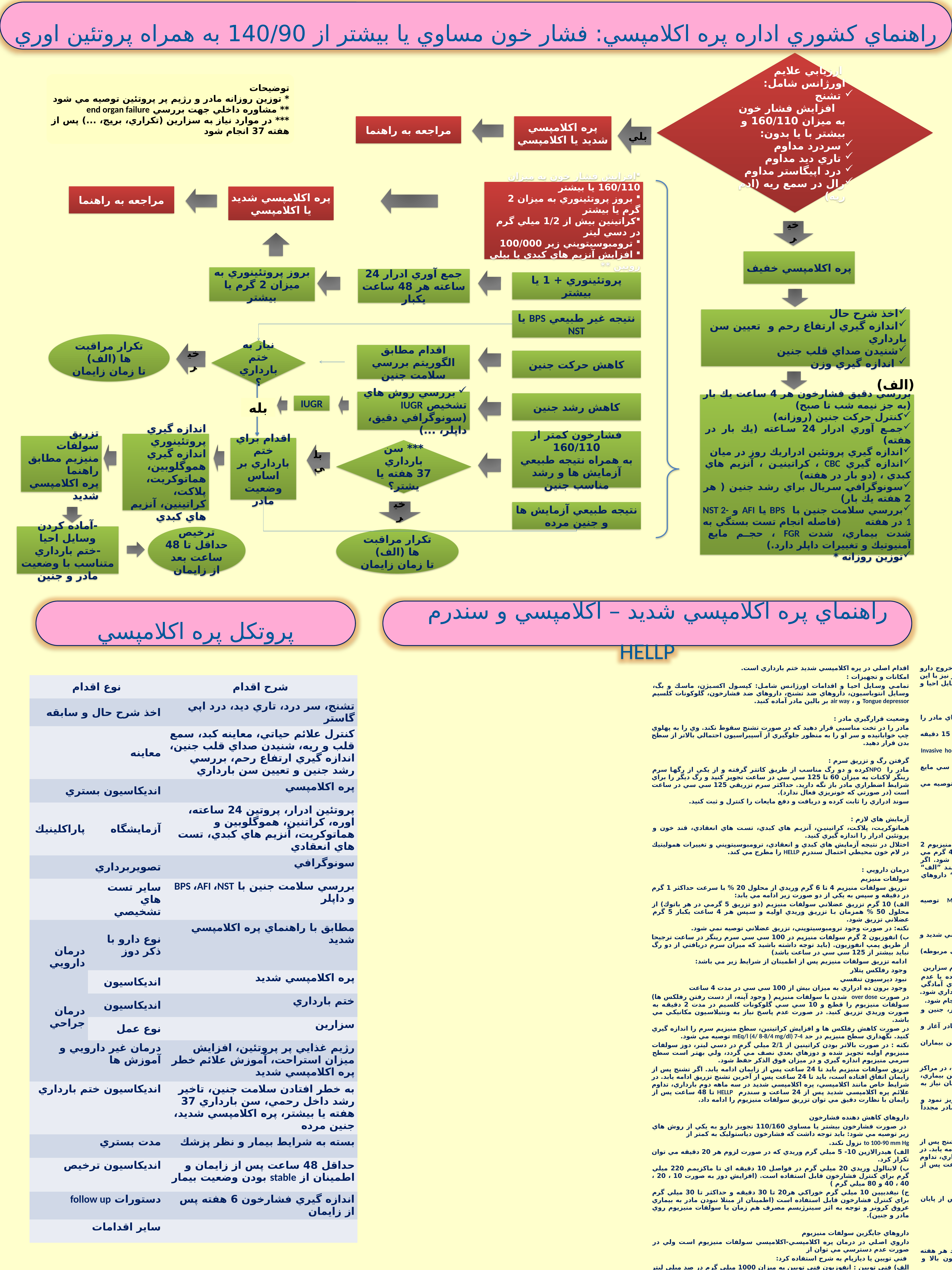

راهنماي كشوري اداره پره اكلامپسي: فشار خون مساوي يا بيشتر از 140/90 به همراه پروتئين اوري

   ارزيابي علايم اورژانس شامل:
 تشنج
     افزايش فشار خون به ميزان 160/110 و بيشتر با يا بدون:
 سردرد مداوم
 تاري ديد مداوم
 درد اپيگاستر مداوم
رال در سمع ريه (ادم ريه)

توضيحات
* توزين روزانه مادر و رژيم پر پروتئين توصيه مي شود
** مشاوره داخلي جهت بررسي end organ failure
*** در موارد نياز به سزارين (تكراري، بريج، ...) پس از هفته 37 انجام شود
مراجعه به راهنما
پره اكلامپسي شديد يا اكلامپسي
بلي

افزايش فشار خون به ميزان 160/110 يا بيشتر
 بروز پروتئينوري به ميزان 2 گرم يا بيشتر
كراتينين بيش از 1/2 ميلي گرم در دسي ليتر
 ترومبوسيتوپني زير 100/000
 افزايش آنزيم هاي كبدي يا بيلي روبين **
مراجعه به راهنما
پره اكلامپسي شديد يا اكلامپسي

خير

پره اكلامپسي خفيف
بروز پروتئينوري به
ميزان 2 گرم يا بيشتر
جمع آوري ادرار 24 ساعته هر 48 ساعت يكبار

پروتئينوري + 1 يا بيشتر

اخذ شرح حال
اندازه گيري ارتفاع رحم و  تعيين سن  بارداري
شنيدن صداي قلب جنين
 اندازه گيري وزن
نتيجه غير طبيعي BPS يا NST
تكرار مراقبت ها (الف)
تا زمان زايمان
نياز به ختم بارداري؟
خير
اقدام مطابق الگوريتم بررسي
سلامت جنين

كاهش حركت جنين

(الف)
 بررسي روش هاي تشخيص IUGR (سونوگرافي دقيق، داپلر، ...)
كاهش رشد جنين
بررسي دقيق فشارخون هر 4 ساعت يك بار (به جز نيمه شب تا صبح)
كنترل حركت جنين (روزانه)
جمع آوري ادرار 24 ساعته (يك بار در هفته)
اندازه گيري پروتئين ادراريك روز در ميان
اندازه گيري CBC ، كراتينين ، آنزيم هاي كبدي ، (دو بار در هفته)
سونوگرافي سريال براي رشد جنين ( هر 2 هفته يك بار)
بررسي سلامت جنين با  BPS يا AFI و NST 2-1 در هفته       (فاصله انجام تست بستگي به شدت بيماري،‌ شدت FGR ، حجم مايع آمنيوتيك و تغييرات داپلر دارد.)
توزين روزانه *

IUGR

بله
فشارخون كمتر از 160/110
به همراه نتيجه طبيعي آزمايش ها و رشد مناسب جنين
اندازه گيري پروتئينوري اندازه گيري هموگلوبين، هماتوكريت، پلاكت، كراتينين، آنزيم هاي كبدي
تزريق سولفات
منيزيم مطابق راهنما
پره اكلامپسي شديد
اقدام براي ختم
بارداري بر اساس وضعيت مادر
*** سن بارداري
37 هفته يا يشتر؟

بلي

خير
نتيجه طبيعي آزمايش ها
و جنين مرده

-آماده كردن وسايل احيا
-ختم بارداري متناسب با وضعيت مادر و جنين
ترخيص حداقل تا 48 ساعت بعد از زايمان
تكرار مراقبت ها (الف)
تا زمان زايمان

پروتكل پره اكلامپسي
راهنماي پره اكلامپسي شديد – اكلامپسي و سندرم    HELLP
اقدام اصلي در پره اكلامپسي شديد ختم بارداري است.
امكانات و تجهيزات :
تمامي وسايل احيا و اقدامات اورژانس شامل: كپسول اكسيژن، ماسك و بگ، وسايل انتوباسيون، داروهاي ضد تشنج، داروهاي ضد فشارخون، گلوكونات كلسيم Tongue depressor و ، air way بر بالين مادر آماده كنيد.

وضعيت قرارگيري مادر :
مادر را در تخت مناسبي قرار دهيد كه در صورت تشنج سقوط نكند. وي را به پهلوي چپ خوابانيده و سر او را به منظور جلوگيري از آسپيراسيون احتمالي بالاتر از سطح بدن قرار دهيد.

گرفتن رگ و تزريق سرم :
مادر را  NPOكرده و دو رگ مناسب از طريق كاتتر گرفته و از يكي از رگها سرم رينگر لاكتات به ميزان 60 تا 125 سي سي در ساعت تجويز كنيد و رگ ديگر را براي شرايط اضطراري مادر باز نگه داريد. حداكثر سرم تزريقي 125 سي سي در ساعت است (در صورتي كه خونريزي فعال ندارد).
سوند ادراري را ثابت كرده و دريافت و دفع مايعات را كنترل و ثبت كنيد.

آزمايش هاي لازم :
هماتوكريت، پلاكت، كراتينين، آنزيم هاي كبدي، تست هاي انعقادي، قند خون و پروتئين ادرار را اندازه گيري كنيد.
اختلال در نتيجه آزمايش هاي كبدي و انعقادي، ترومبوسيتوپني و تغييرات هموليتيك در لام خون محيطي احتمال سندرم HELLP را مطرح مي كند.

درمان دارويي :
سولفات منيزيم
 تزريق سولفات منيزيم 4 تا 6 گرم وريدي از محلول 20 % با سرعت حداكثر 1 گرم در دقيقه و سپس به يكي از دو صورت زير ادامه مي يابد:
الف) 10 گرم تزريق عضلاني سولفات منيزيم (دو تزريق 5 گرمي در هر باتوك) از محلول 50 % همزمان با تزريق وريدي اوليه و سپس هر 4 ساعت يكبار 5 گرم عضلاني تزريق شود.
نكته: در صورت وجود ترومبوسيتوپني، تزريق عضلاني توصيه نمي شود.
ب) انفوزيون 2 گرم سولفات منيزيم در 100 سي سي سرم رينگر در ساعت ترجيحا از طريق پمپ انفوزيون. (بايد توجه داشته باشيد كه ميزان سرم دريافتي از دو رگ نبايد بيشتر از 125 سي سي در ساعت باشد)
 ادامه تزريق سولفات منيزيم پس از اطمينان از شرايط زير مي باشد:
 وجود رفلكس پتلار
 نبود دپرسيون تنفسي
 وجود برون ده ادراري به ميزان بيش از 100 سي سي در مدت 4 ساعت
در صورت over dose  شدن با سولفات منيزيم ( وجود آپنه، از دست رفتن رفلكس ها) سولفات منيزيوم را قطع و 10 سي سي گلوكونات كلسيم در مدت 2 دقيقه به صورت وريدي تزريق كنيد. در صورت عدم پاسخ نياز به ونتيلاسيون مكانيكي مي باشد.
در صورت كاهش رفلكس ها و افزايش كراتينين، سطح منيزيم سرم را اندازه گيري كنيد. نگهداري سطح منيزيم در حد mEq/l (4/ 8-8/4 mg/dl) 7-4 توصيه مي شود.
نكته : در صورت بالاتر بودن كراتينين از 2/1 ميلي گرم در دسي ليتر، دوز سولفات منيزيوم اوليه تجويز شده و دوزهاي بعدي نصف مي گردد، ولي بهتر است سطح سرمي منيزيوم اندازه گيري و در ميزان فوق الذكر حفظ شود.
تزريق سولفات منيزيم بايد تا 24 ساعت پس از زايمان ادامه يابد. اگر تشنج پس از زايمان اتفاق افتاده است، بايد تا 24 ساعت پس از آخرين تشنج تزريق ادامه يابد. در شرايط خاص مانند اكلامپسي، پره اكلامپسي شديد در سه ماهه دوم بارداري، تداوم علائم پره اكلامپسي شديد پس از 24 ساعت و سندرم  HELLP تا 48 ساعت پس از زايمان با نظارت دقيق مي توان تزريق سولفات منيزيوم را ادامه داد.

داروهاي كاهش دهنده فشارخون
 در صورت فشارخون بيشتر يا مساوي 110/160 تجويز دارو به يكي از روش هاي زير توصيه مي شود: بايد توجه داشت كه فشارخون دیاستولیک به كمتر از
to 100-90 mm Hg نزول نكند.
الف) هيدرالازين 10- 5 ميلي گرم وريدي كه در صورت لزوم هر 20 دقيقه مي توان تكرار كرد.
ب) لابتالول وريدي 20 ميلي گرم در فواصل 10 دقيقه اي تا ماكزيمم 220 ميلي گرم براي كنترل فشارخون قابل استفاده است. (افزايش دوز به صورت 10 ، 20 ، 40 ، 40 و 80 ميلي گرم )
ج) نيفديپين 10 ميلي گرم خوراكي هر20 تا 30 دقيقه و حداكثر تا 30 ميلي گرم براي كنترل فشارخون قابل استفاده است (اطمينان از مبتلا نبودن مادر به بيماري عروق كرونر و توجه به اثر سينرژيسم مصرف هم زمان با سولفات منيزيوم روي مادر و جنين).

داروهاي جايگزين سولفات منيزيوم
داروي اصلي در درمان پره اكلامپسي-اكلامپسي سولفات منيزيوم است ولي در صورت عدم دسترسي مي توان از
 فني تويين يا ديازپام به شرح استفاده كرد:
الف) فني تويين : انفوزيون فني تويين به ميزان 1000 ميلي گرم در صد ميلي ليتر سرم نمكي ( منع مصرف سرم قندي) در يك ساعت و سپس 10 ساعت بعد 500 ميلي گرم فني تويين خوراكي در صورت هوشياري مادر تجويز كنيد.
ب) ديازپام: در موارد عدم دسترسي به سولفات منيزيوم و فني تويين مي توان از آمپول ديازپام استفاده كرد. ديازپام به ميزان 10 ميلي گرم وريدي و بسيار آهسته در مدت 2 دقيقه تزريق شود. در صورت تكرار تشنج دوز اوليه 10 ميلي گرم وريدي تكرار كنيد.  در حدي كه مادر را آرام ولي بيدار نگهدارد . اگر ميزان دريافتي بيش از 30 ميلي گرم در ساعت باشد امكان دپرسيون تنفسي مادر وجود دارد. بنابراين وجود وسايل احيا بر بالين مادر بسيار ضروري است.
نكته: مادر نبايد در 24 ساعت بيش از 100 ميلي گرم ديازپام دريافت نمايد.
اگر تزريق وريدي امكان پذير نباشد، ديازپام به صورت ركتال تجويز مي شود . يك سرنگ 10 سي سي بدون سر سوزن حاوي 20 ميلي گرم ديازپام را داخل ركتوم گذاشته، دارو را خالي نماييد. پس از تخليه دارو، سرنگ را به مدت 10 دقيقه در حالي كه باتوك ها نزديك به هم نگه داشته شده، خارج نكنيد. اين كار از خروج دارو جلوگيري مي كند. اگر تشنج مادر كنترل نشد مي توان 10 ميلي گرم ديگر نيز با اين روش تجويز كنيد. به علت امكان ايست قلبي در حين تزريق ديازپام، وسايل احيا و انفوزيون در دسترس باشد.

معاينات ضروري:
هر يك ساعت علائم حياتي و رفلكس ها را اندازه گيري و قاعده ريه هاي مادر را سمع و ثبت كنيد.
صداي قلب جنين را در ابتدا شنيده و سپس در زمان اينداكشن مادر هر 15 دقيقه كنترل كنيد.
در صورت بروز آنوري، ادم حاد ريه و تشنج بهتر است از  Invasive homodynamic monitoring استفاده كنيد.
در صورت بروز اليگوري طولاني و شديد fluid challenge test  با 500 سي سي مايع انجام مي شود. اگر حجم ادرار اصلاح نشد از     CVP  استفاده شود.
در صورت عدم هوشياري مادر انجام سي تي اسكن و مشاوره اعصاب توصيه مي شود.

اقدام در زمان تشنج:
تجويز اكسيژن به ميزان 6-4 ليتر در هر دقيقه
گذاشتن airway و در دسترس گذاشتن ساكشن، ماسك و بگ
مراقبت از مادر به منظور جلوگيري از صدمات ناشي از تشنج
تجويز داروها ( سولفات منيزيوم و دارو هاي ضد تشنج ديگر) سولفات منيزيوم 2 گرم به صورت وريدي از محلول 20 درصد و در مادران درشت اندام تا 4 گرم مي توان تزريق كرد. در صورت عدم كنترل، تزريق سولفات منيزيوم تكرار شود. اگر تشنج كنترل نشد، تزريق بعدي با فني تويين در داخل سرم (مطابق بند ”الف“ داروهاي جايگزين) و در صورت تداوم تشنج، ديازپام (مطابق بند ”ب“ داروهاي جايگزين) تزريق شود.
اطلاع به متخصص بيهوشي در زمان اولين تشنج
در صورت تشنج آتيپيك يا كماي طولاني مدت انجام سي تي اسكن يا MRI   توصيه مي شود.

ختم بارداري:
ختم بارداري با حداقل تروما به مادر و جنين اساس درمان در پره اكلامپسي شديد و اكلامپسي است.
الف) در صورت مناسب بودن سرويكس القاي زايماني (مطابق راهنماي مربوطه) انجام شود.
ب) در صورت نامناسب بودن سرويكس (سفت و بسته) و جنين زنده: انجام سزارين
ج) در صورت نامناسب بودن سرويكس ( سفت و بسته) و جنين مرده يا عدم دسترسي به شرايط مناسب سزارين: استفاده از پروستاگلاندين براي آمادگي سرويكس بلامانع است ولي استفاده از آن نبايد منجر به تأخير در ختم بارداري شود.
د) سزارين در موارد انديكاسيون هاي مامايي يا بدتر شدن وضعيت مادر انجام شود.
نكته: در مورد نحوه ختم بارداري بر اساس سن بارداري وضعيت مادر، جنين و وضعيت سرويكس تصميم گيري شود.
نكته: اينداكشن بايد حداكثر در مدت 6-3 ساعت پس از stable نمودن مادر آغاز و بارداري در مدت 12 ساعت ختم شود.
در مواقع نياز به بي حسي، استفاده از روش بي حسي اپيدورال در اين بيماران ايمن تر است.
كسب نظر متخصص اطفال در مورد نياز به  NICU  ضروري است.
در بارداري 32 - 28 هفته در پره اكلامپسي شديد و نبود  end organ damage، در مراكز مجهز سطح III و داراي  NICU با آگاه نمودن مادر و خانواده از عوارض اين بيماري، پس از كسب رضايت مي توان درمان انتظاري انجام داد . اين نوع درمان نياز به مراقبت بسيار دقيق دارد .
جهت تسريع در مچوريتي ريه مي توان به مادر كورتيكواستروئيد تجويز نمود و سولفات منيزيوم طبق راهنما تجويز شده و پس از 24 ساعت براي مادر مجدداً تصميم گيري نمود.

پس از زايمان:
تزريق سولفات منيزيم تا 24 ساعت پس از زايمان بايد ادامه يابد . اگر تشنج پس از زايمان اتفاق افتاده است، بايد تا 24 ساعت پس از آخرين تشنج تزريق ادامه يابد. در شرايط خاص مانند اكلامپسي، پره اكلامپسي شديد در سه ماهه دوم بارداري، تداوم علائم پره كلامپسي شديد پس از 24 ساعت و سندرم  HELLP تا 48 ساعت پس از زايمان با نظارت دقيق مي توان تزريق سولفات منيزيوم را ادامه داد.

شرايط ترخيص مادر:
در صورت وجود شرايط زير مادر مي تواند حداقل 72 - 48 ساعت پس از پايان تزريق سولفات منيزيوم، ترخيص شود:
پس از كنترل فشارخون
برقرار شدن ادرار به ميزان كافي
عدم احتمال تشنج مجدد
نداشتن عوارضي مانند تاري ديد، سر درد، درد اپي گاستر
در صورتي كه مادر با داروهاي كاهنده فشارخون مرخص شده است بايد هر هفته جهت اندازه گيري فشارخون مراجعه نمايد. در صورت تداوم فشارخون بالا و پروتئينوري پس از 6 هفته مادر به متخصص داخلي ارجاع شود.

سندرم  HELLP
شامل هموليز، اختلال در آزمايش ها و ترومبوسيتوپني در مادران  با فشارخون بالاست . براي درمان افراد مبتلا بايد تمامي موارد مربوط به پره اكلامپسي شديد و اكلامپسي رعايت شود و ضمن مشاوره با متخصص داخلي ابتدا 10 ميلي گرم بتامتازون به صورت عضلاني و سپس 5 ميلي گرم هر 12 ساعت تا طبيعي شدن تعداد پلاكت تجويز شود. معمولاً در اين سندرم تا 48 ساعت پس از زايمان، با نظارت دقيق مي توان سولفات منيزيوم را ادامه داد. يعني تا زماني كه علايم سندرم HELLP كنترل شود.

توجه: در مواردي كه اختلال انعقادي وجود دارد تزريق عضلاني مجاز نمي باشد.
| نوع اقدام |  | شرح اقدام |
| --- | --- | --- |
| اخذ شرح حال و سابقه |  | تشنج، سر درد، تاري ديد، درد اپي گاستر |
| معاينه |  | كنترل علائم حياتي، معاينه كبد، سمع قلب و ريه، شنيدن صداي قلب جنين، اندازه گيري ارتفاع رحم، بررسي رشد جنين و تعيين سن بارداري |
| انديكاسيون بستري |  | پره اكلامپسي |
| پاراكلينيك | آزمايشگاه | پروتئين ادرار، پروتين 24 ساعته، اوره، كراتنين، هموگلوبين و هماتوكريت، آنزيم هاي كبدي، تست هاي انعقادي |
|  | تصويربرداري | سونوگرافي |
|  | ساير تست هاي تشخيصي | بررسي سلامت جنين با BPS ،AFI ،NST و داپلر |
| درمان دارويي | نوع دارو با ذكر دوز | مطابق با راهنماي پره اكلامپسي شديد |
|  | انديكاسيون | پره اكلامپسي شديد |
| درمان جراحي | انديكاسيون | ختم بارداري |
|  | نوع عمل | سزارين |
| درمان غير دارويي و آموزش ها |  | رژيم غذايي پر پروتئين، افزايش ميزان استراحت، آموزش علائم خطر پره اكلامپسي شديد |
| انديكاسيون ختم بارداري |  | به خطر افتادن سلامت جنين، تاخير رشد داخل رحمي، سن بارداري 37 هفته يا بيشتر، پره اكلامپسي شديد، جنين مرده |
| مدت بستري |  | بسته به شرايط بيمار و نظر پزشك |
| انديكاسيون ترخيص |  | حداقل 48 ساعت پس از زايمان و اطمينان از stable بودن وضعيت بيمار |
| دستورات follow up |  | اندازه گيري فشارخون 6 هفته پس از زايمان |
| ساير اقدامات |  |  |